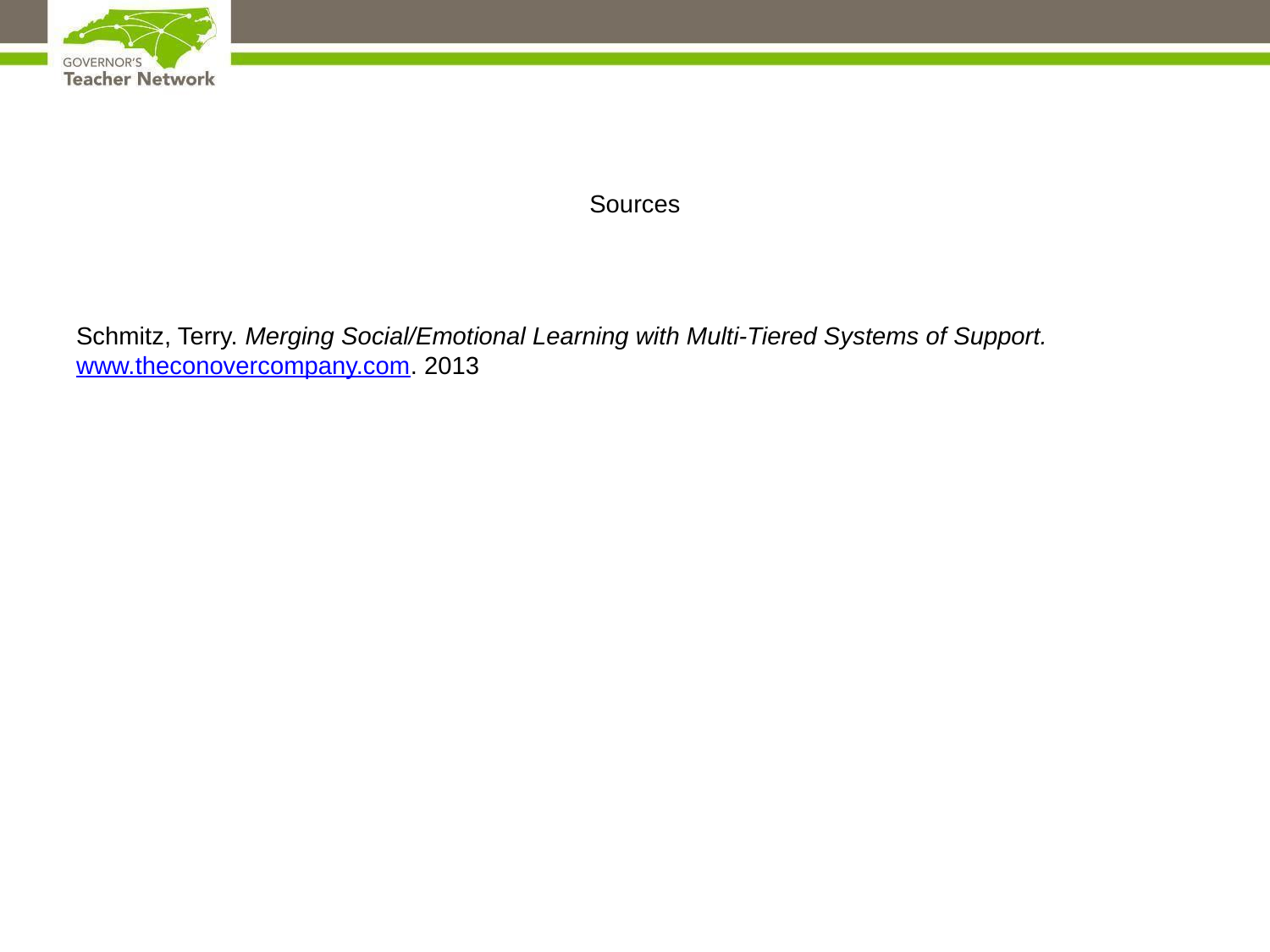

# Sources
Schmitz, Terry. Merging Social/Emotional Learning with Multi-Tiered Systems of Support. www.theconovercompany.com. 2013